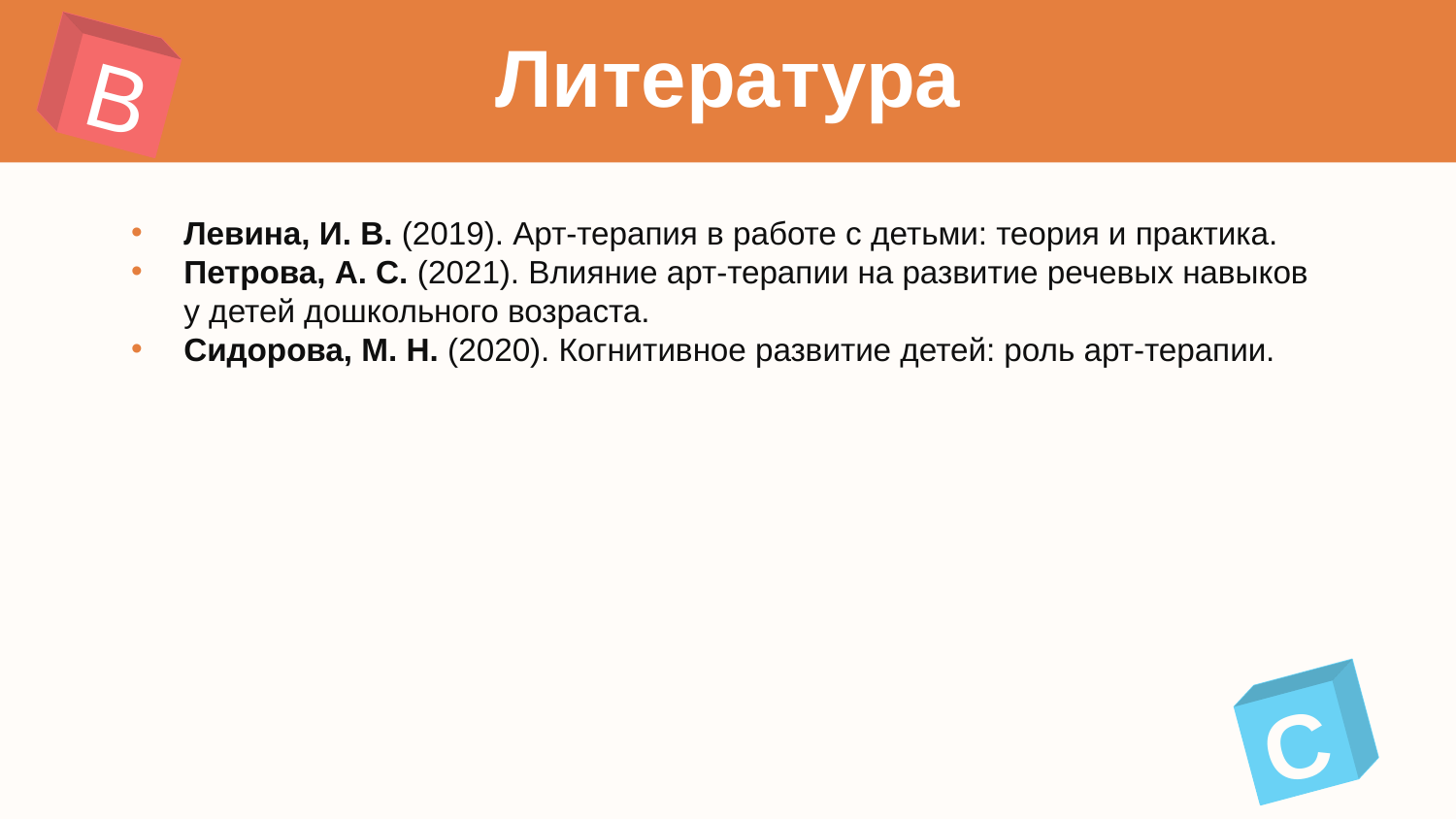

B
Литература
Левина, И. В. (2019). Арт-терапия в работе с детьми: теория и практика.
Петрова, А. С. (2021). Влияние арт-терапии на развитие речевых навыков у детей дошкольного возраста.
Сидорова, М. Н. (2020). Когнитивное развитие детей: роль арт-терапии.

C